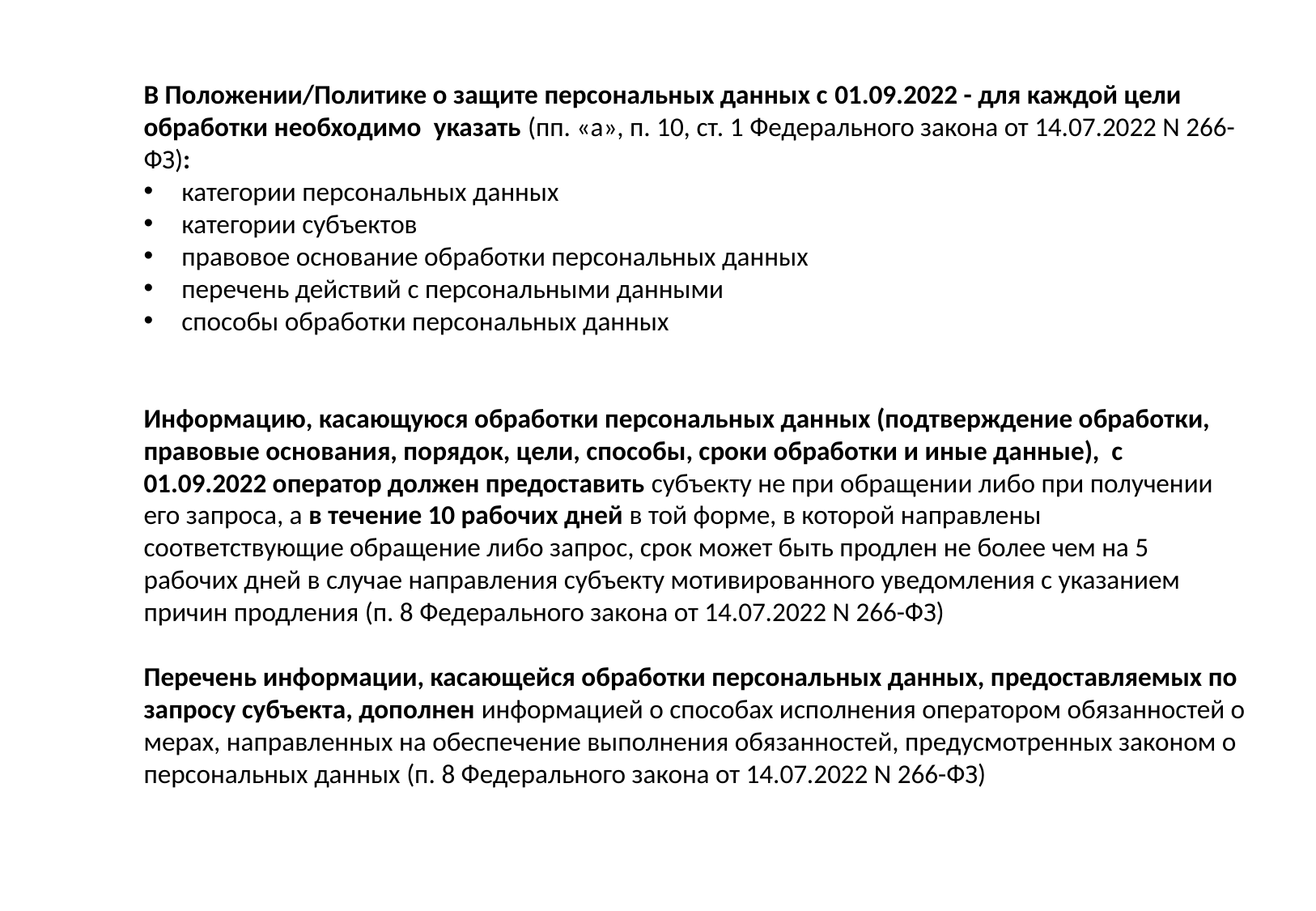

В Положении/Политике о защите персональных данных с 01.09.2022 - для каждой цели обработки необходимо  указать (пп. «а», п. 10, ст. 1 Федерального закона от 14.07.2022 N 266-ФЗ):
категории персональных данных
категории субъектов
правовое основание обработки персональных данных
перечень действий с персональными данными
способы обработки персональных данных

Информацию, касающуюся обработки персональных данных (подтверждение обработки, правовые основания, порядок, цели, способы, сроки обработки и иные данные),  с 01.09.2022 оператор должен предоставить субъекту не при обращении либо при получении его запроса, а в течение 10 рабочих дней в той форме, в которой направлены соответствующие обращение либо запрос, срок может быть продлен не более чем на 5 рабочих дней в случае направления субъекту мотивированного уведомления с указанием причин продления (п. 8 Федерального закона от 14.07.2022 N 266-ФЗ)

Перечень информации, касающейся обработки персональных данных, предоставляемых по запросу субъекта, дополнен информацией о способах исполнения оператором обязанностей о мерах, направленных на обеспечение выполнения обязанностей, предусмотренных законом о персональных данных (п. 8 Федерального закона от 14.07.2022 N 266-ФЗ)

32